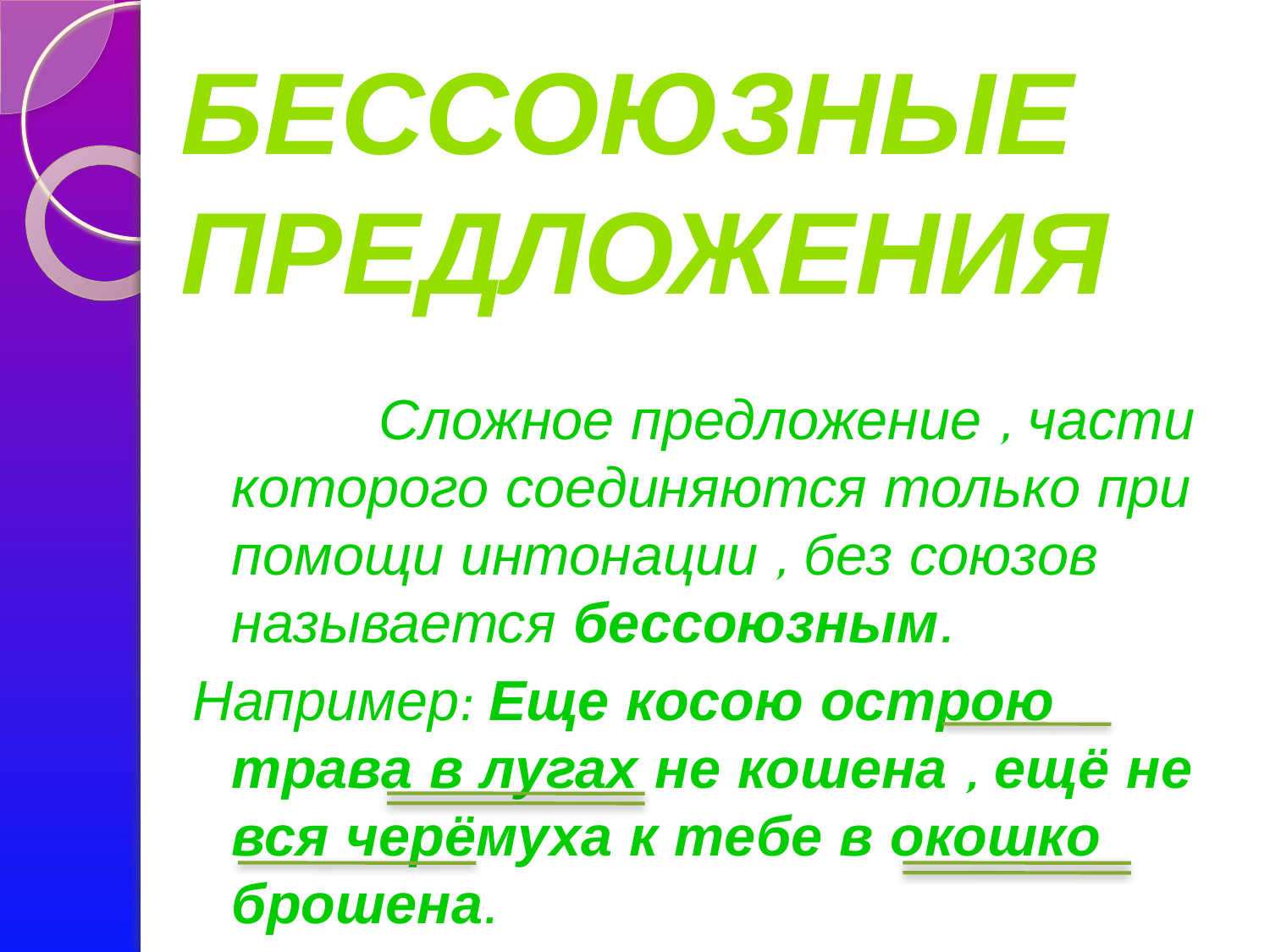

# Бессоюзные предложения
           Сложное предложение , части которого соединяются только при помощи интонации , без союзов  называется бессоюзным.
Например: Еще косою острою трава в лугах не кошена , ещё не вся черёмуха к тебе в окошко брошена.